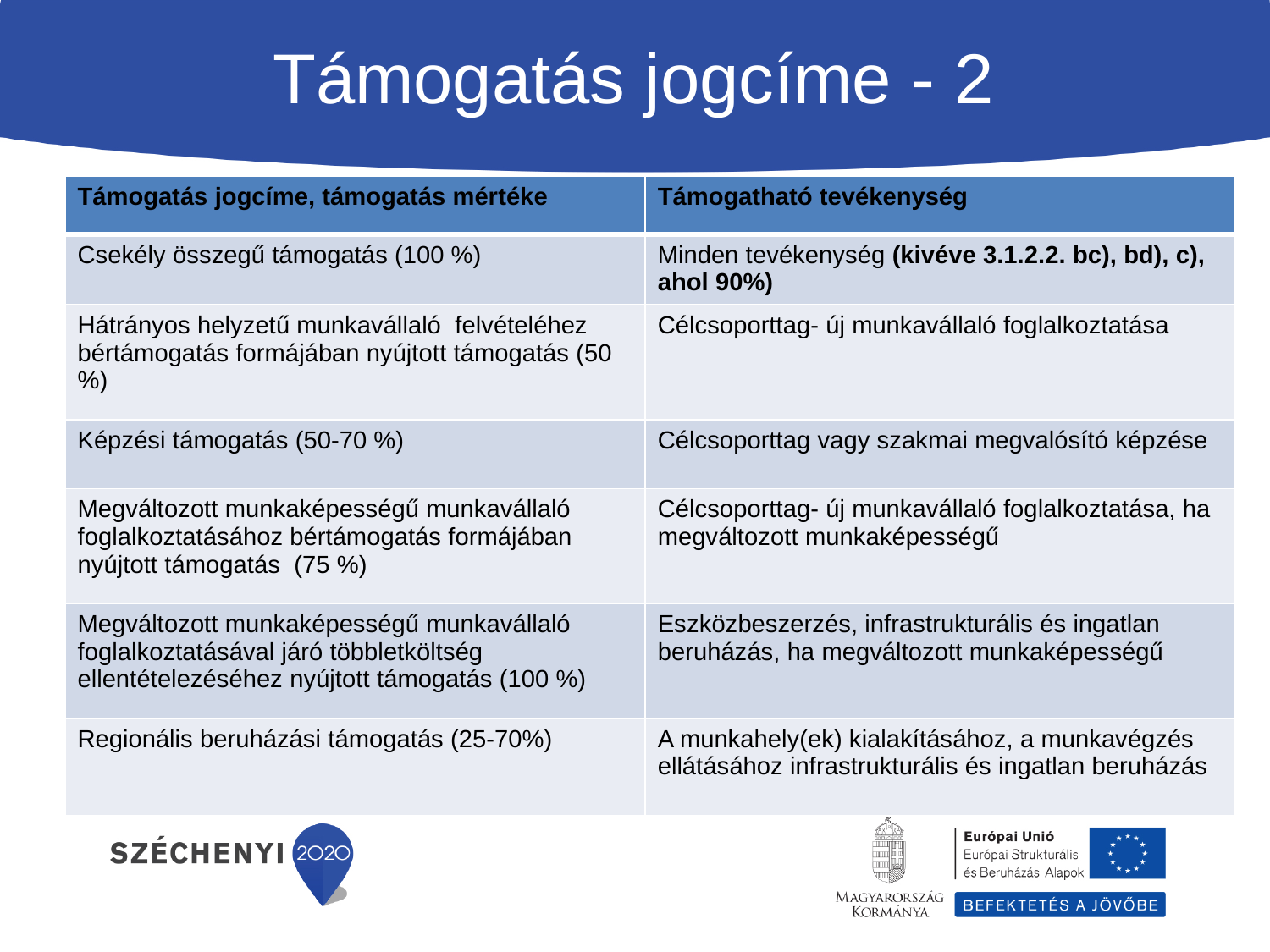

# Támogatás jogcíme - 2
| Támogatás jogcíme, támogatás mértéke | Támogatható tevékenység |
| --- | --- |
| Csekély összegű támogatás (100 %) | Minden tevékenység (kivéve 3.1.2.2. bc), bd), c), ahol 90%) |
| Hátrányos helyzetű munkavállaló felvételéhez bértámogatás formájában nyújtott támogatás (50 %) | Célcsoporttag- új munkavállaló foglalkoztatása |
| Képzési támogatás (50-70 %) | Célcsoporttag vagy szakmai megvalósító képzése |
| Megváltozott munkaképességű munkavállaló foglalkoztatásához bértámogatás formájában nyújtott támogatás (75 %) | Célcsoporttag- új munkavállaló foglalkoztatása, ha megváltozott munkaképességű |
| Megváltozott munkaképességű munkavállaló foglalkoztatásával járó többletköltség ellentételezéséhez nyújtott támogatás (100 %) | Eszközbeszerzés, infrastrukturális és ingatlan beruházás, ha megváltozott munkaképességű |
| Regionális beruházási támogatás (25-70%) | A munkahely(ek) kialakításához, a munkavégzés ellátásához infrastrukturális és ingatlan beruházás |